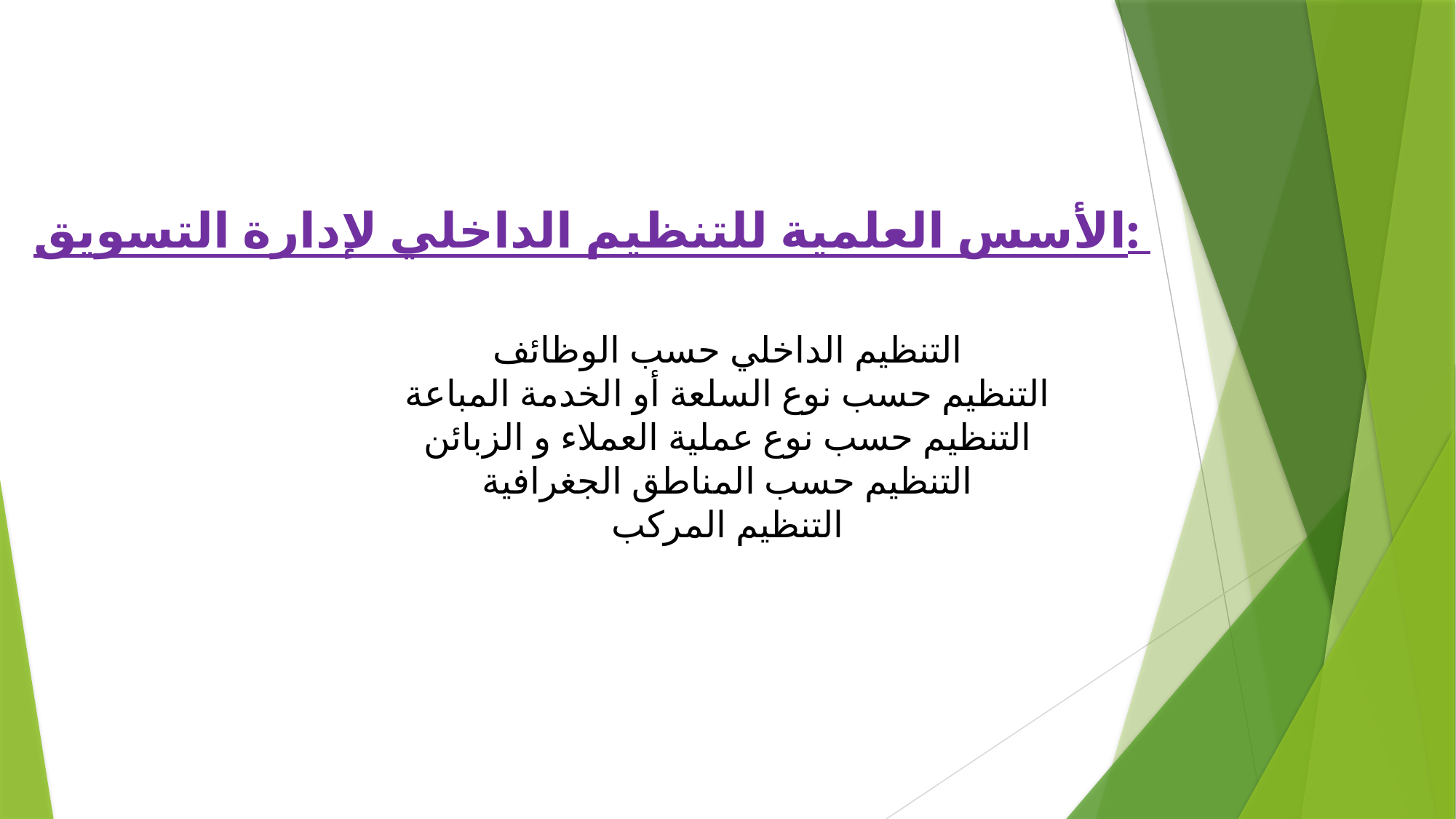

الأسس العلمية للتنظيم الداخلي لإدارة التسويق:
التنظيم الداخلي حسب الوظائف
التنظيم حسب نوع السلعة أو الخدمة المباعة
التنظيم حسب نوع عملية العملاء و الزبائن
التنظيم حسب المناطق الجغرافية
التنظيم المركب